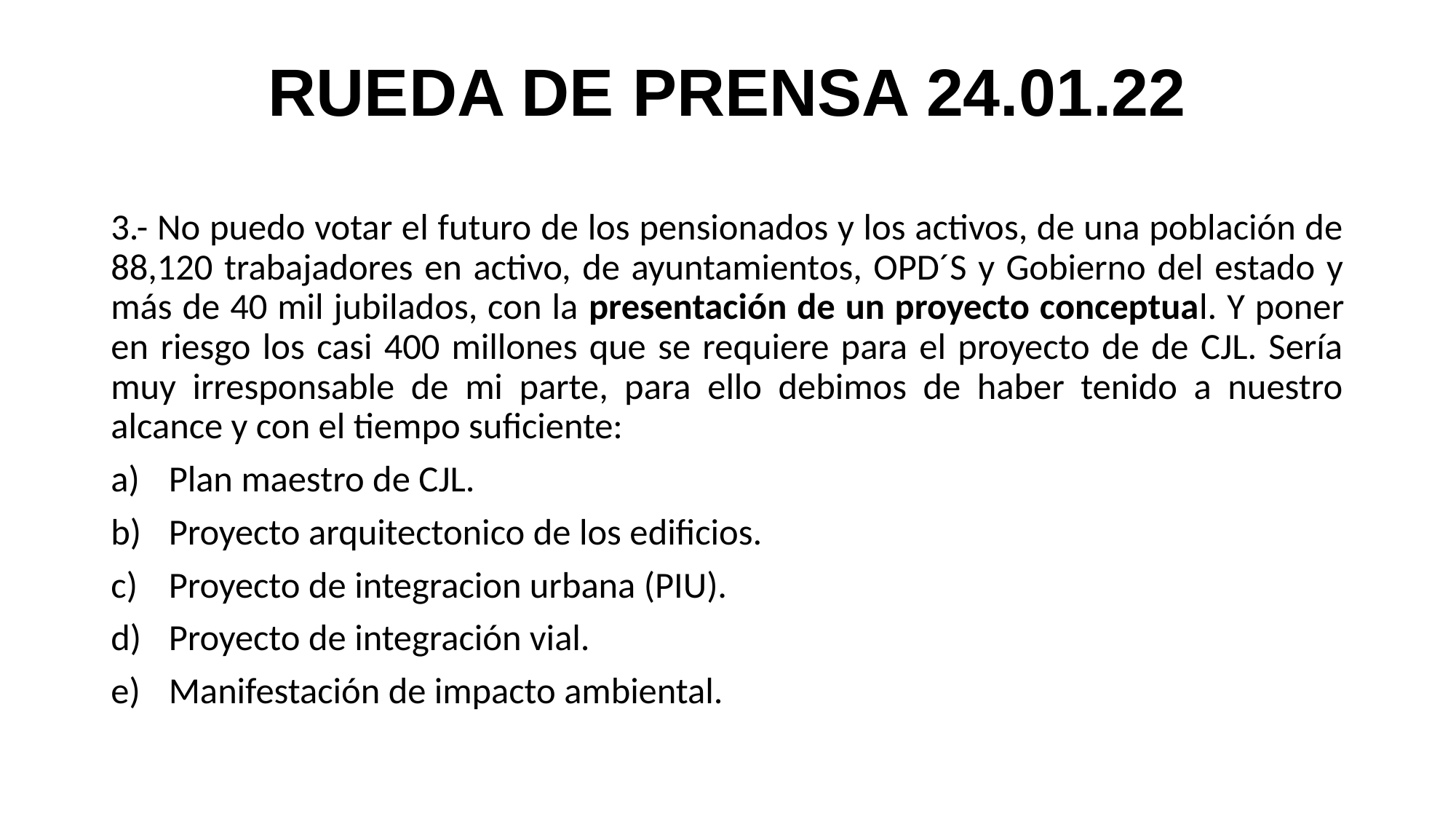

# RUEDA DE PRENSA 24.01.22
3.- No puedo votar el futuro de los pensionados y los activos, de una población de 88,120 trabajadores en activo, de ayuntamientos, OPD´S y Gobierno del estado y más de 40 mil jubilados, con la presentación de un proyecto conceptual. Y poner en riesgo los casi 400 millones que se requiere para el proyecto de de CJL. Sería muy irresponsable de mi parte, para ello debimos de haber tenido a nuestro alcance y con el tiempo suficiente:
Plan maestro de CJL.
Proyecto arquitectonico de los edificios.
Proyecto de integracion urbana (PIU).
Proyecto de integración vial.
Manifestación de impacto ambiental.